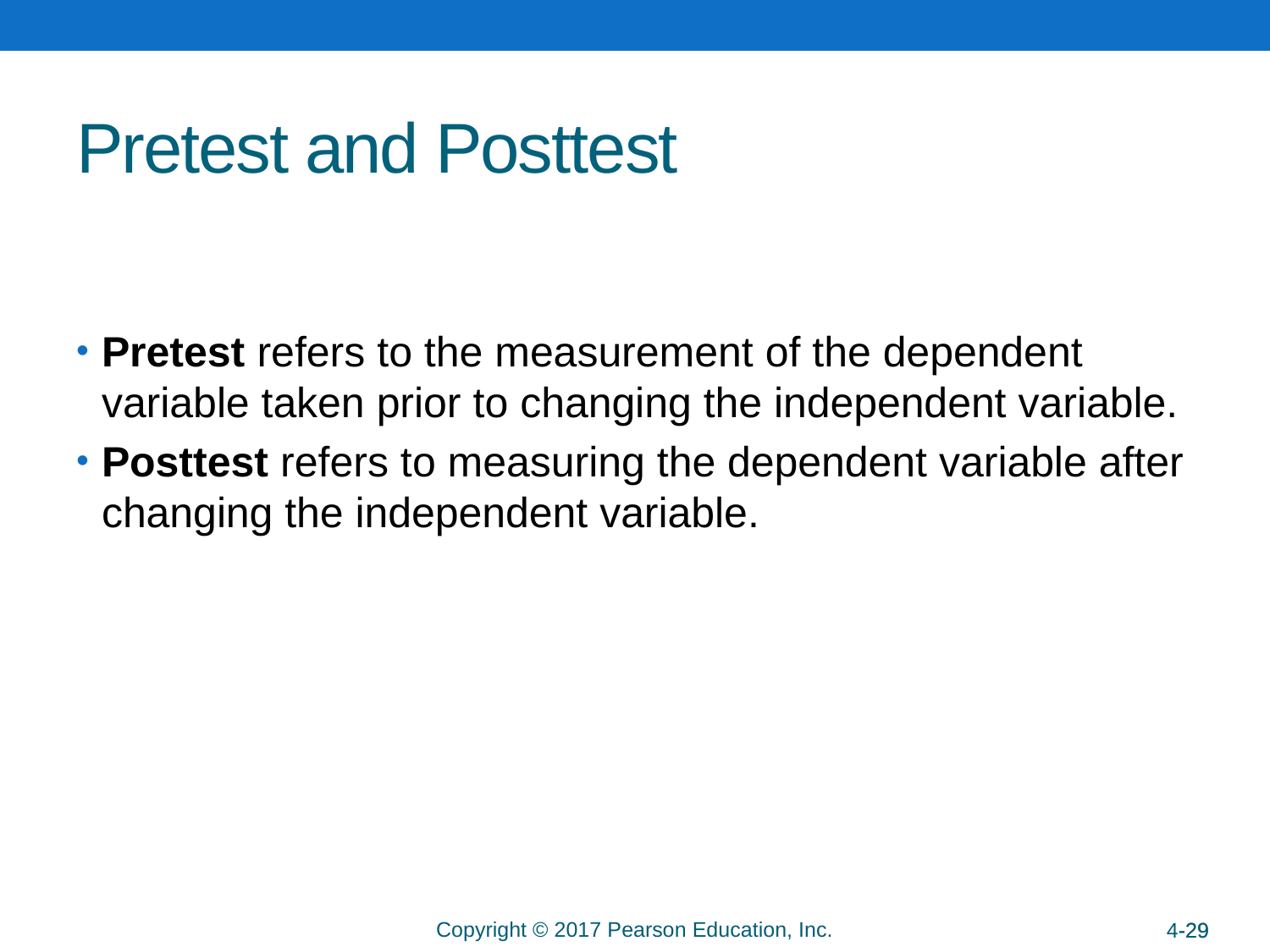

# Pretest and Posttest
Pretest refers to the measurement of the dependent variable taken prior to changing the independent variable.
Posttest refers to measuring the dependent variable after changing the independent variable.